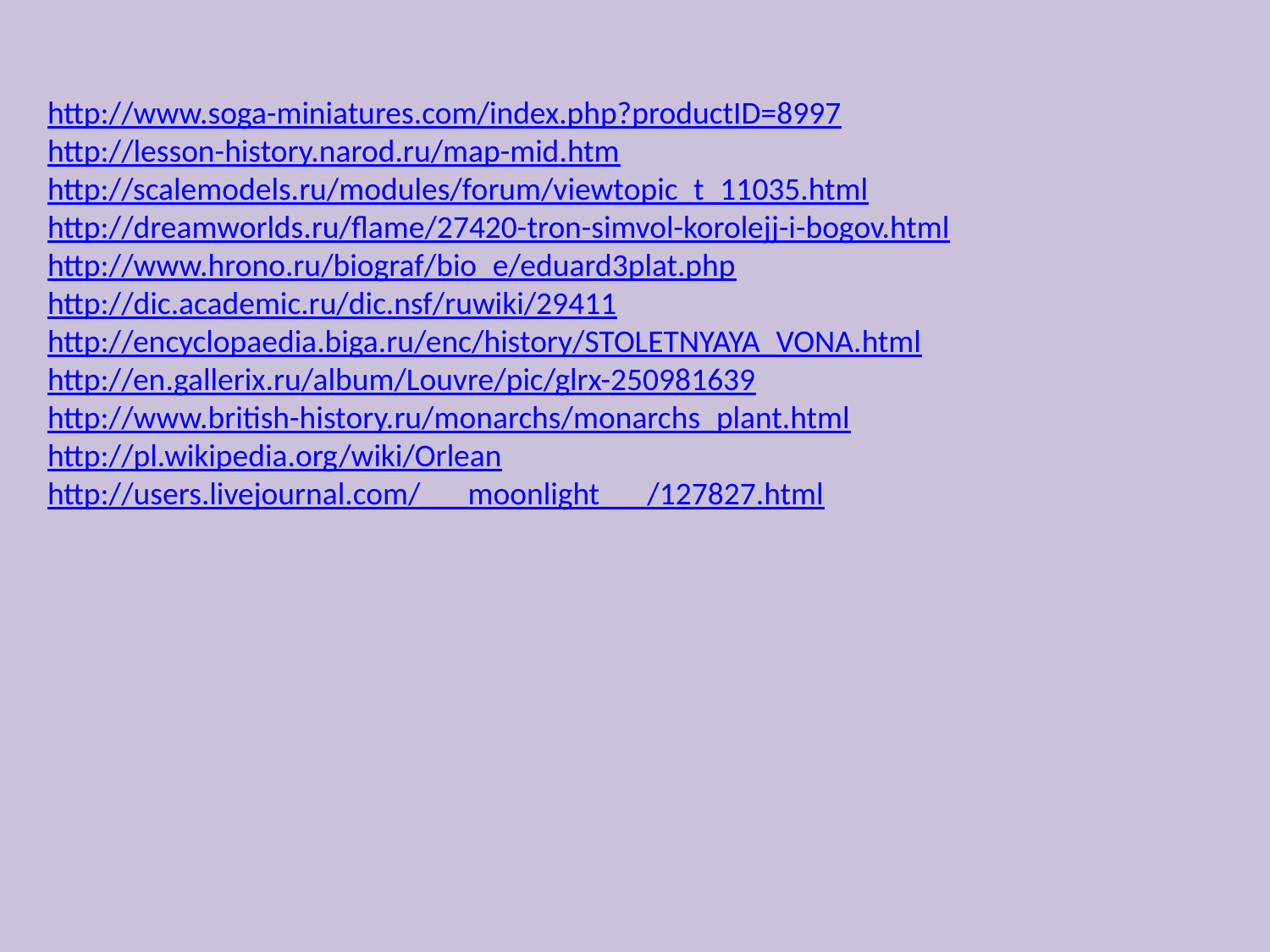

http://www.soga-miniatures.com/index.php?productID=8997
http://lesson-history.narod.ru/map-mid.htm
http://scalemodels.ru/modules/forum/viewtopic_t_11035.html
http://dreamworlds.ru/flame/27420-tron-simvol-korolejj-i-bogov.html
http://www.hrono.ru/biograf/bio_e/eduard3plat.php
http://dic.academic.ru/dic.nsf/ruwiki/29411
http://encyclopaedia.biga.ru/enc/history/STOLETNYAYA_VONA.html
http://en.gallerix.ru/album/Louvre/pic/glrx-250981639
http://www.british-history.ru/monarchs/monarchs_plant.html
http://pl.wikipedia.org/wiki/Orlean
http://users.livejournal.com/___moonlight___/127827.html